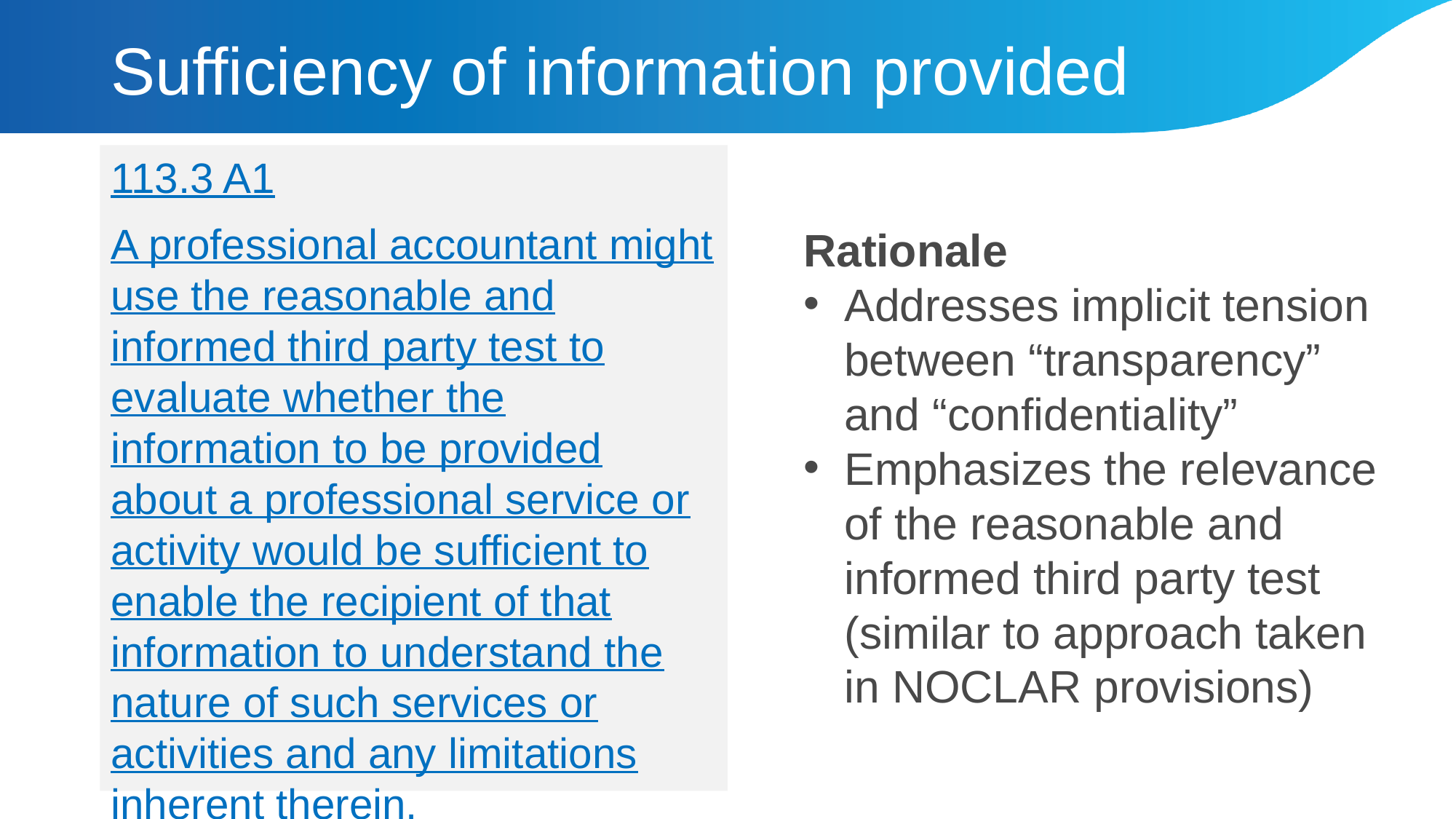

# Sufficiency of information provided
113.3 A1
A professional accountant might use the reasonable and informed third party test to evaluate whether the information to be provided about a professional service or activity would be sufficient to enable the recipient of that information to understand the nature of such services or activities and any limitations inherent therein.
Rationale
Addresses implicit tension between “transparency” and “confidentiality”
Emphasizes the relevance of the reasonable and informed third party test (similar to approach taken in NOCLAR provisions)